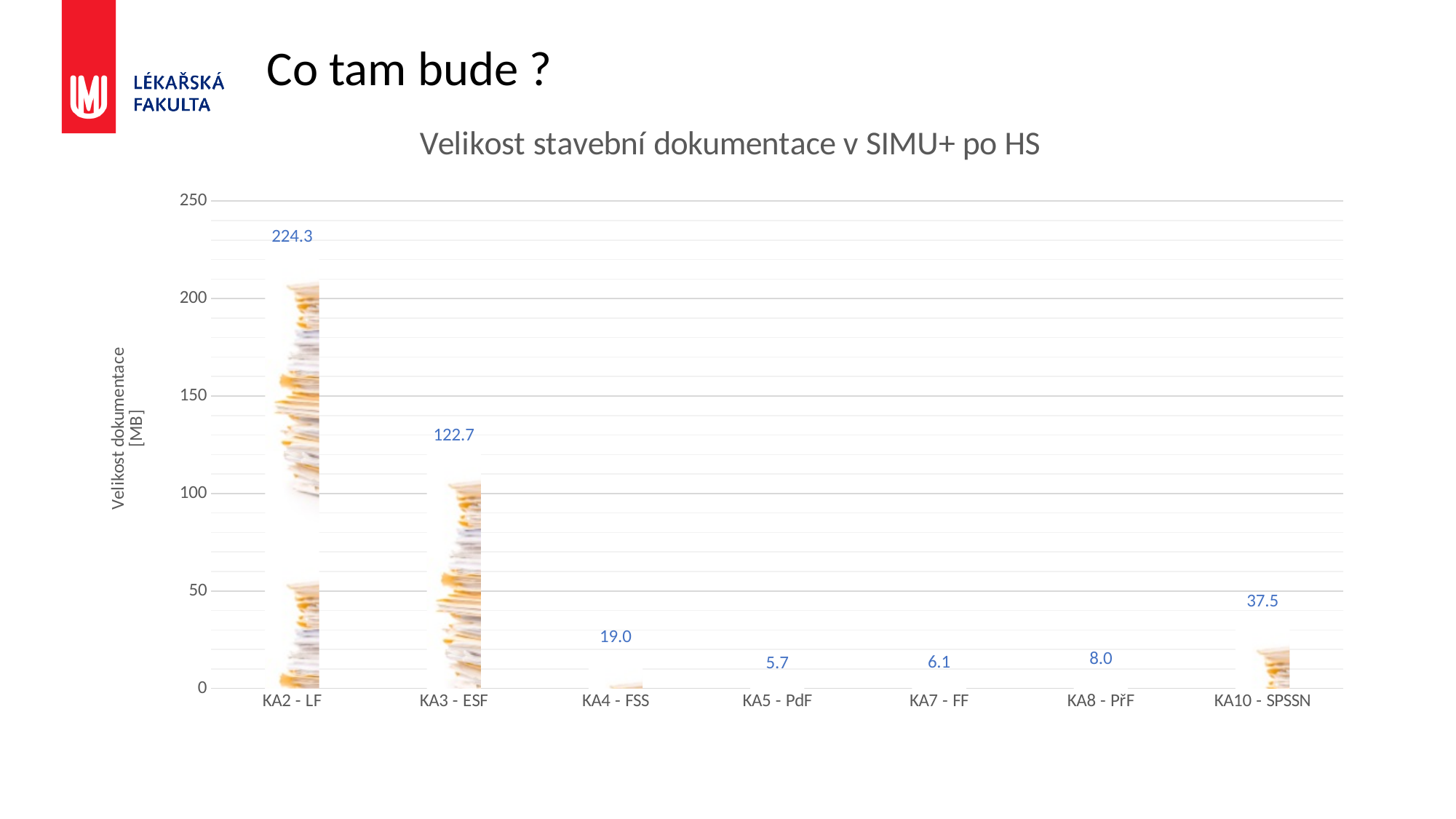

Co tam bude ?

### Chart: Velikost stavební dokumentace v SIMU+ po HS

| Category | Velikost dokumentace |
|---|---|
| KA2 - LF | 224.325835 |
| KA3 - ESF | 122.686654 |
| KA4 - FSS | 18.975757 |
| KA5 - PdF | 5.718148 |
| KA7 - FF | 6.080071 |
| KA8 - PřF | 7.98144 |
| KA10 - SPSSN | 37.509154 |